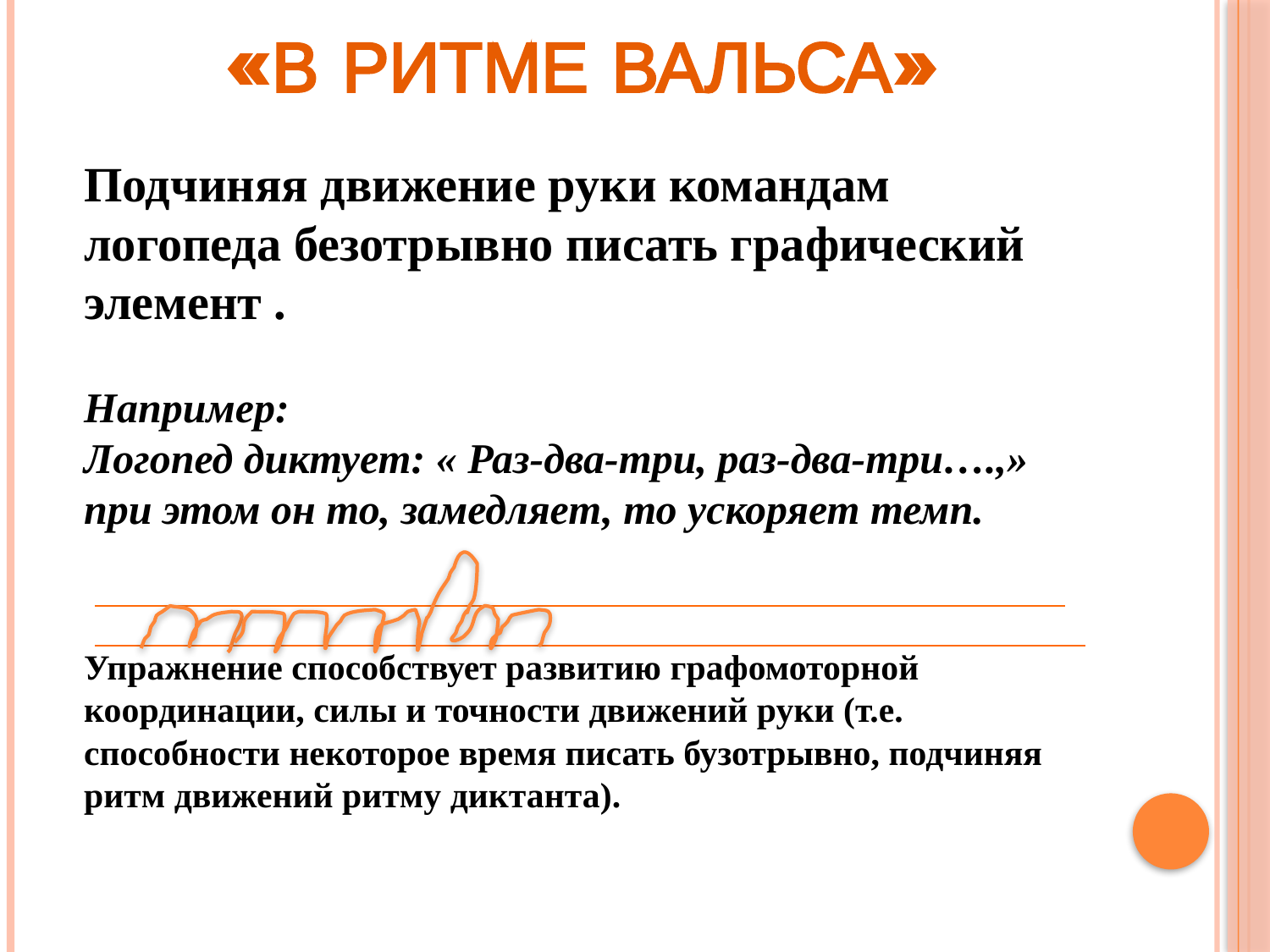

# «В ритме вальса»
Подчиняя движение руки командам логопеда безотрывно писать графический элемент .
Например:
Логопед диктует: « Раз-два-три, раз-два-три….,»  при этом он то, замедляет, то ускоряет темп.
Упражнение способствует развитию графомоторной координации, силы и точности движений руки (т.е. способности некоторое время писать бузотрывно, подчиняя ритм движений ритму диктанта).